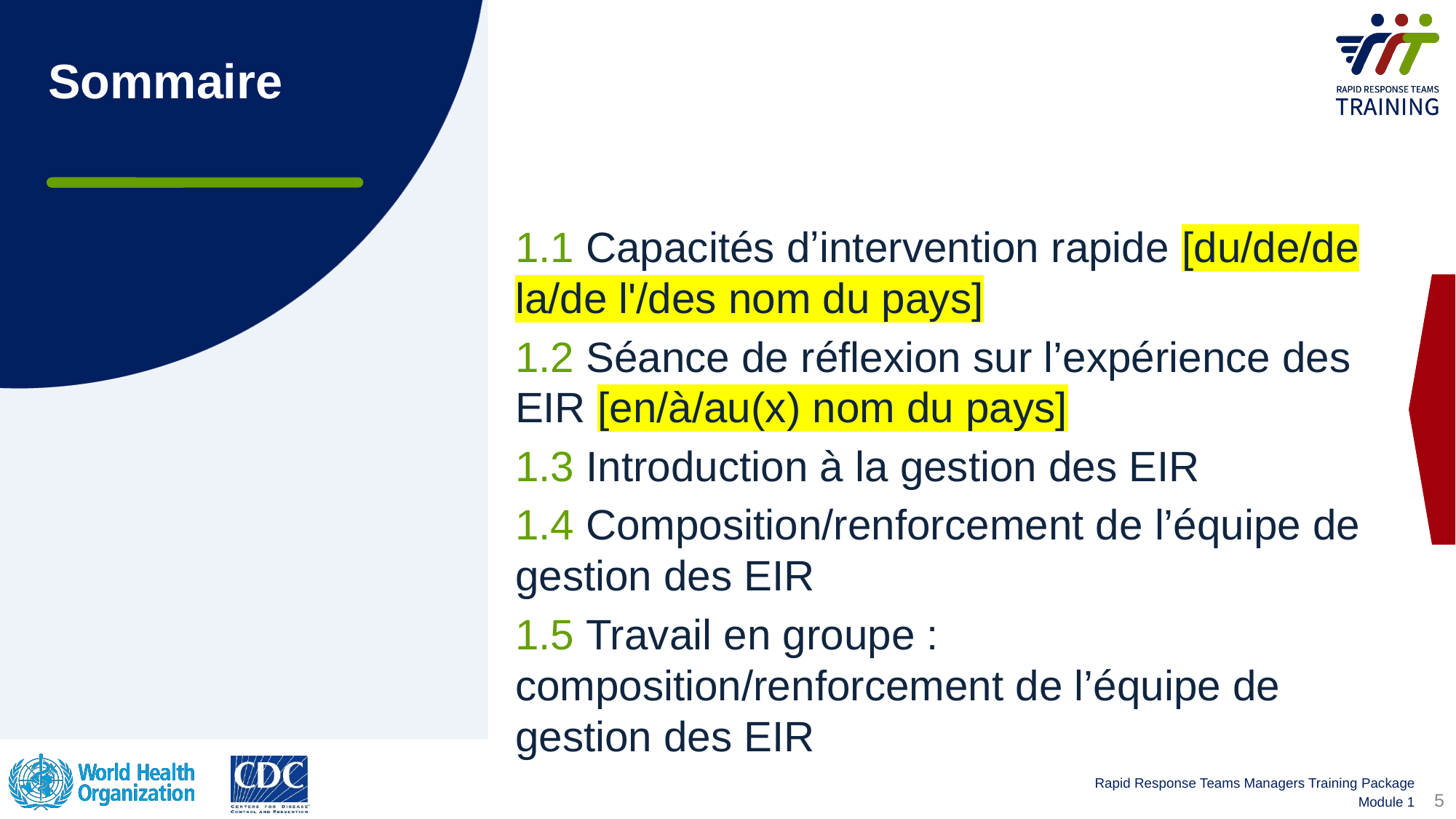

Sommaire
1.1 Capacités dʼintervention rapide [du/de/de la/de l'/des nom du pays]
1.2 Séance de réflexion sur l’expérience des EIR [en/à/au(x) nom du pays]
1.3 Introduction à la gestion des EIR
1.4 Composition/renforcement de l’équipe de gestion des EIR
1.5 Travail en groupe : composition/renforcement de l’équipe de gestion des EIR

5